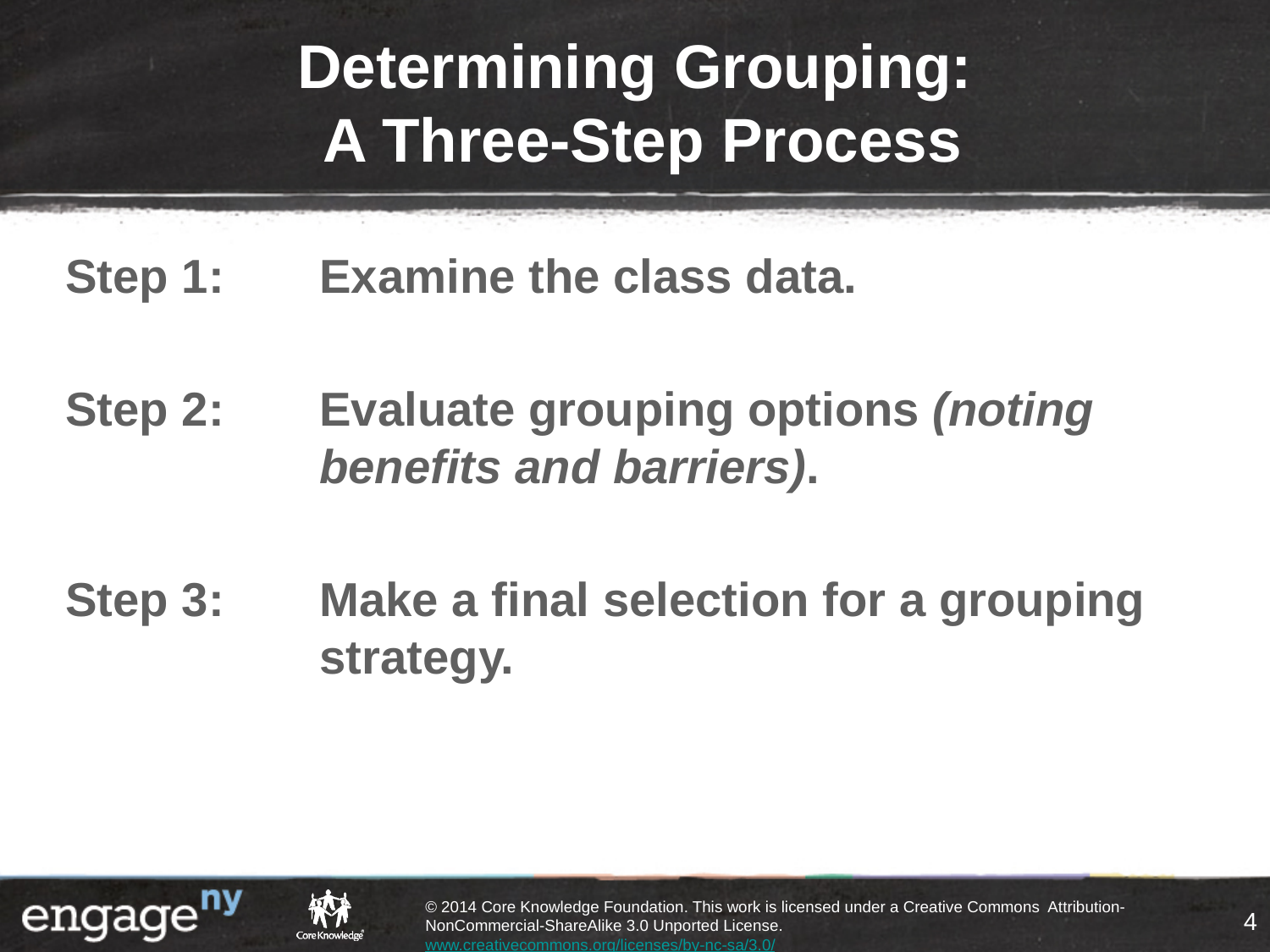

# Determining Grouping: A Three-Step Process
Step 1: 	Examine the class data.

Step 2: 	Evaluate grouping options (noting benefits and barriers).

Step 3:	Make a final selection for a grouping 		strategy.

4